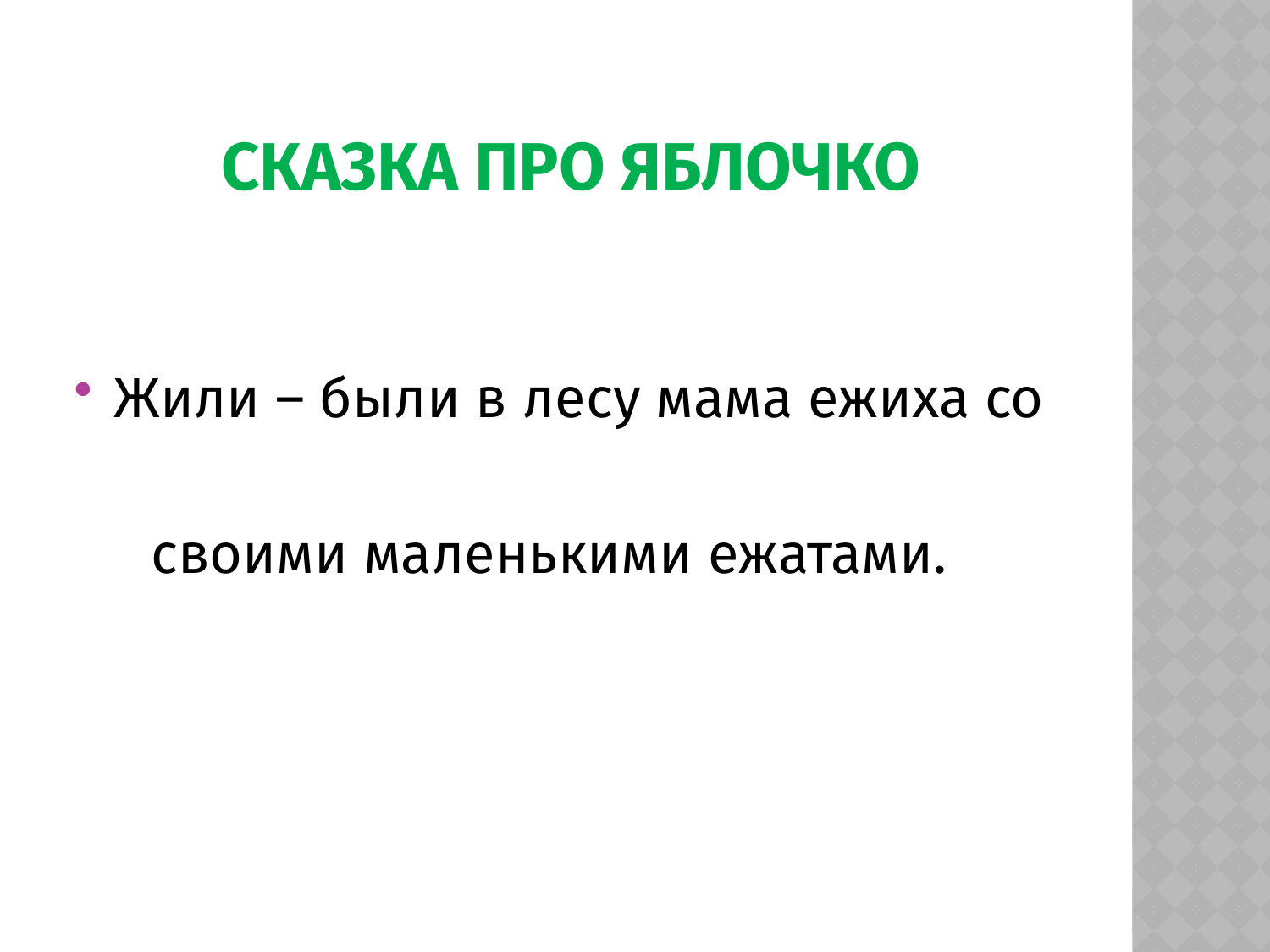

# Сказка про яблочко

Жили – были в лесу мама ежиха со

     своими маленькими ежатами.